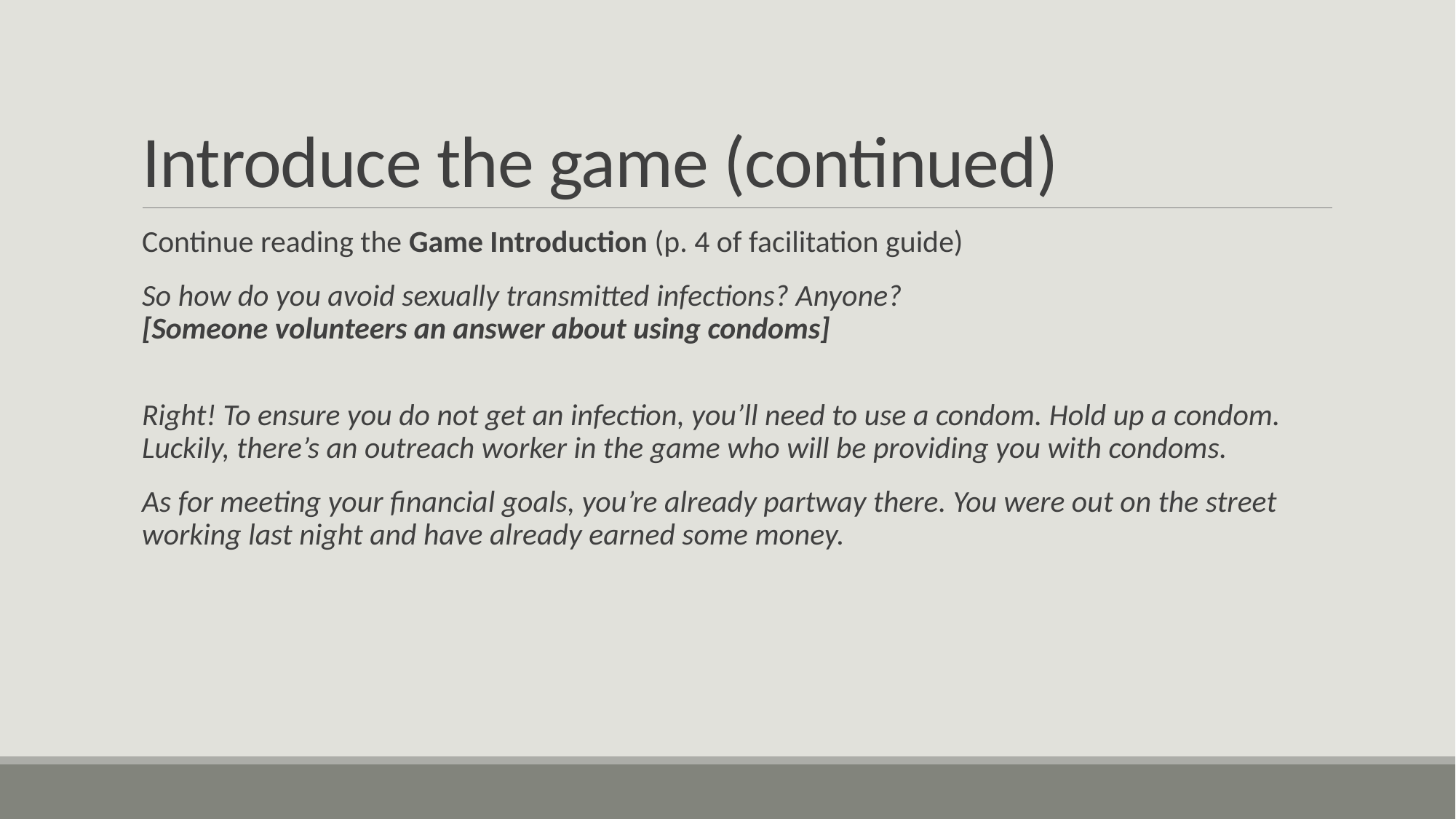

# Introduce the game (continued)
Continue reading the Game Introduction (p. 4 of facilitation guide)
So how do you avoid sexually transmitted infections? Anyone?
[Someone volunteers an answer about using condoms]
Right! To ensure you do not get an infection, you’ll need to use a condom. Hold up a condom. Luckily, there’s an outreach worker in the game who will be providing you with condoms.
As for meeting your financial goals, you’re already partway there. You were out on the street working last night and have already earned some money.